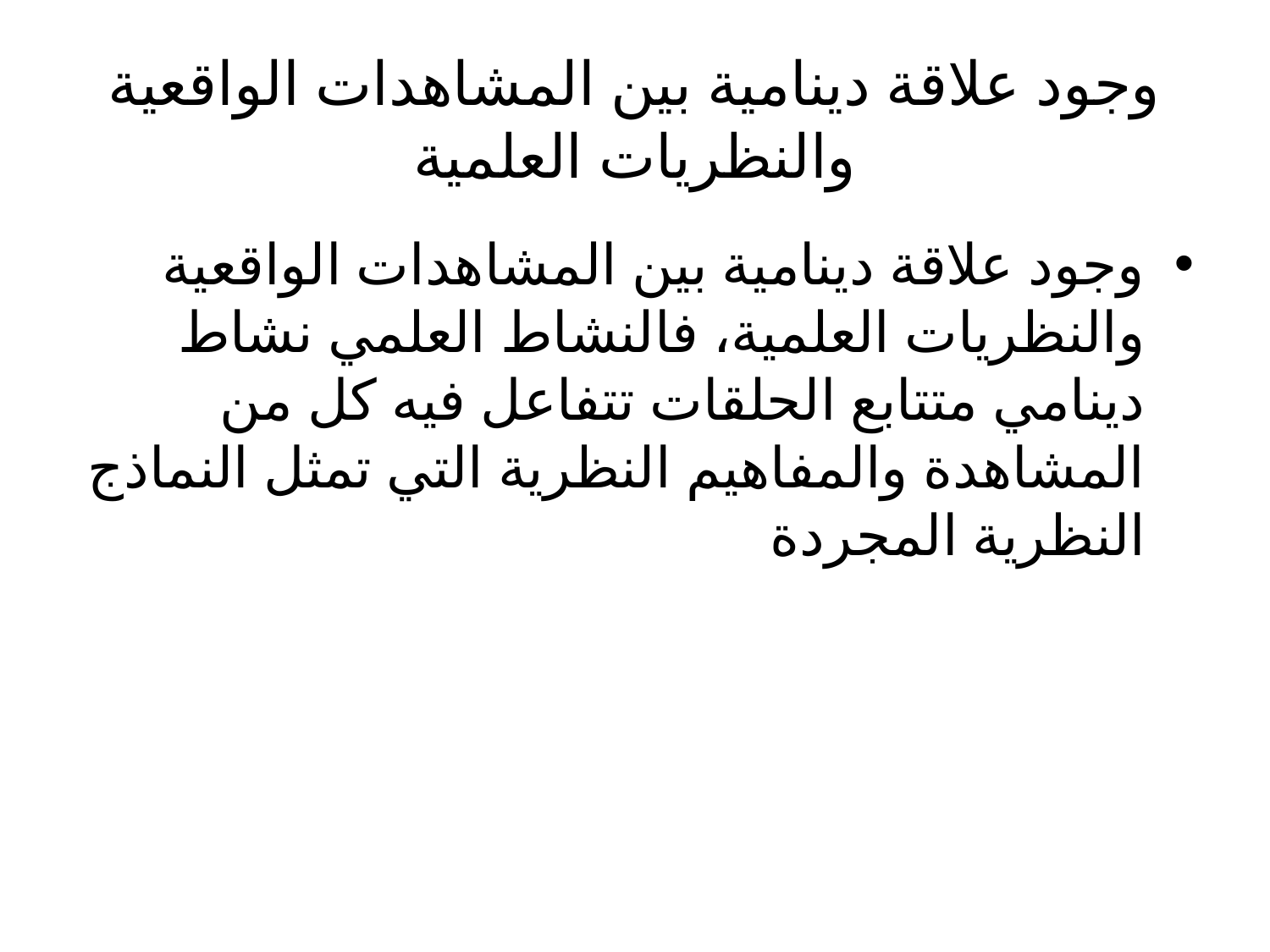

# وجود علاقة دينامية بين المشاهدات الواقعية والنظريات العلمية
وجود علاقة دينامية بين المشاهدات الواقعية والنظريات العلمية، فالنشاط العلمي نشاط دينامي متتابع الحلقات تتفاعل فيه كل من المشاهدة والمفاهيم النظرية التي تمثل النماذج النظرية المجردة